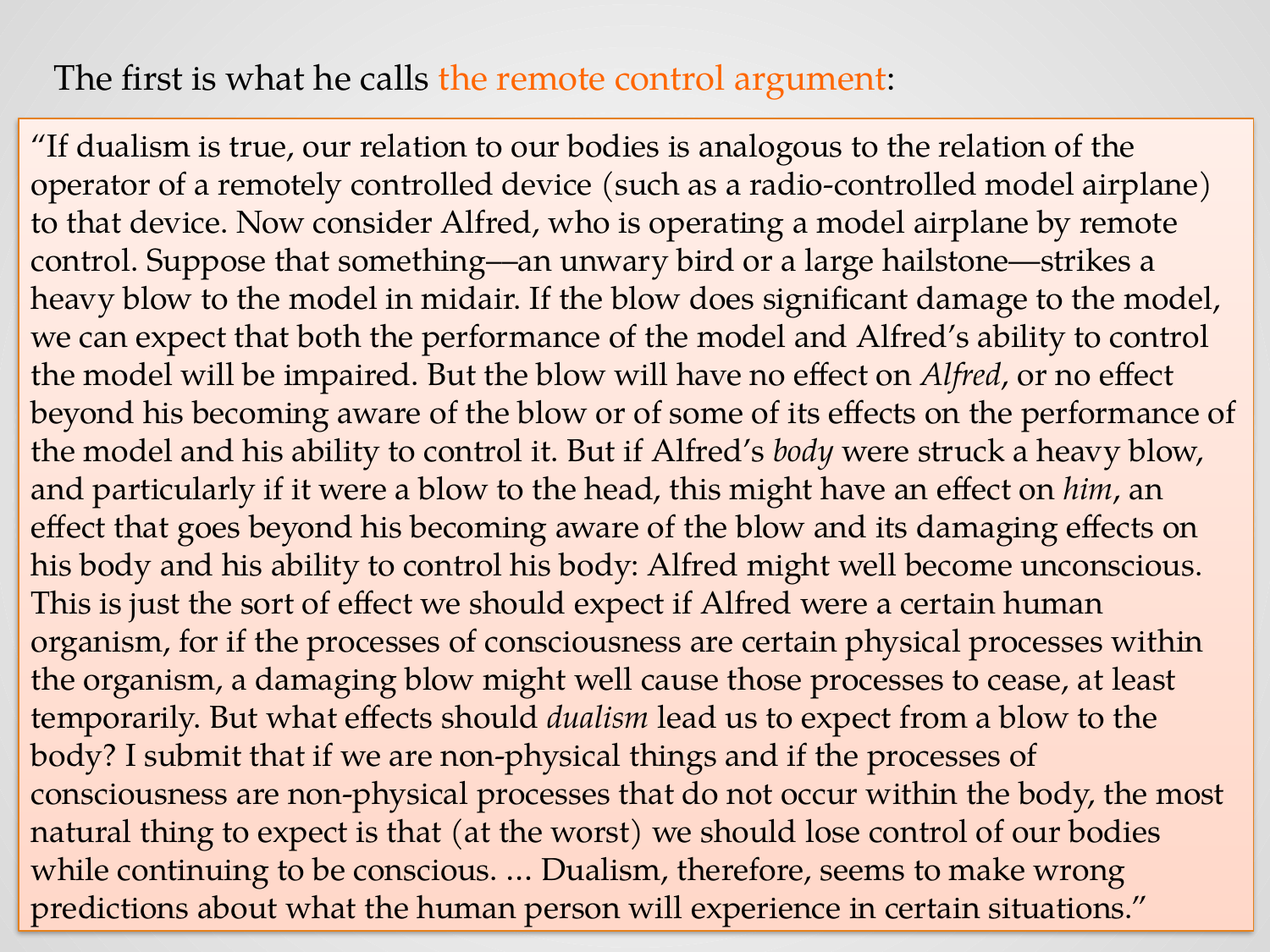

The first is what he calls the remote control argument:
“If dualism is true, our relation to our bodies is analogous to the relation of the operator of a remotely controlled device (such as a radio-controlled model airplane) to that device. Now consider Alfred, who is operating a model airplane by remote control. Suppose that something––an unwary bird or a large hailstone—strikes a heavy blow to the model in midair. If the blow does significant damage to the model, we can expect that both the performance of the model and Alfred’s ability to control the model will be impaired. But the blow will have no effect on Alfred, or no effect beyond his becoming aware of the blow or of some of its effects on the performance of the model and his ability to control it. But if Alfred’s body were struck a heavy blow, and particularly if it were a blow to the head, this might have an effect on him, an effect that goes beyond his becoming aware of the blow and its damaging effects on his body and his ability to control his body: Alfred might well become unconscious. This is just the sort of effect we should expect if Alfred were a certain human organism, for if the processes of consciousness are certain physical processes within the organism, a damaging blow might well cause those processes to cease, at least temporarily. But what effects should dualism lead us to expect from a blow to the body? I submit that if we are non-physical things and if the processes of consciousness are non-physical processes that do not occur within the body, the most natural thing to expect is that (at the worst) we should lose control of our bodies while continuing to be conscious. … Dualism, therefore, seems to make wrong predictions about what the human person will experience in certain situations.”